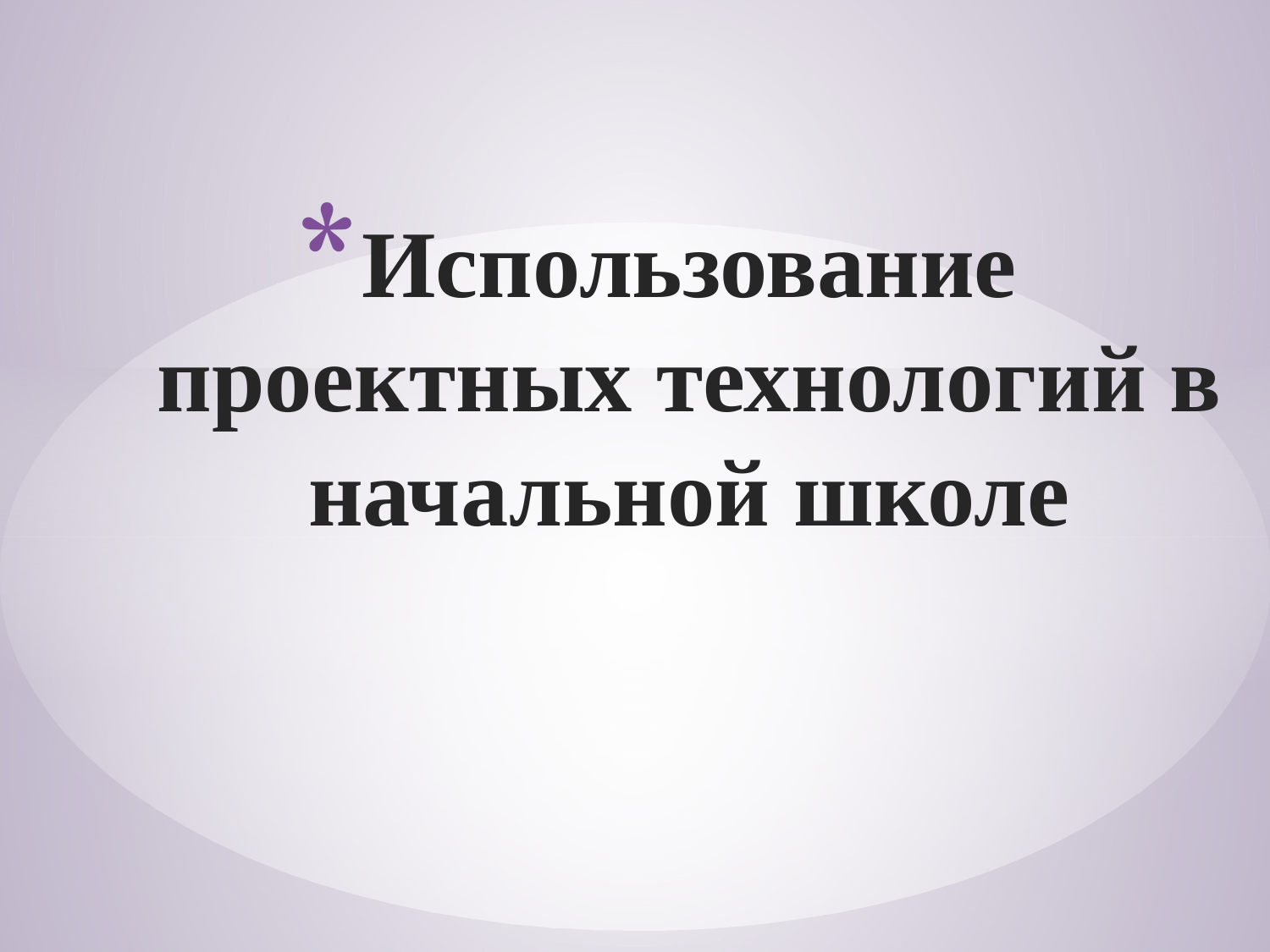

# Использование проектных технологий в начальной школе